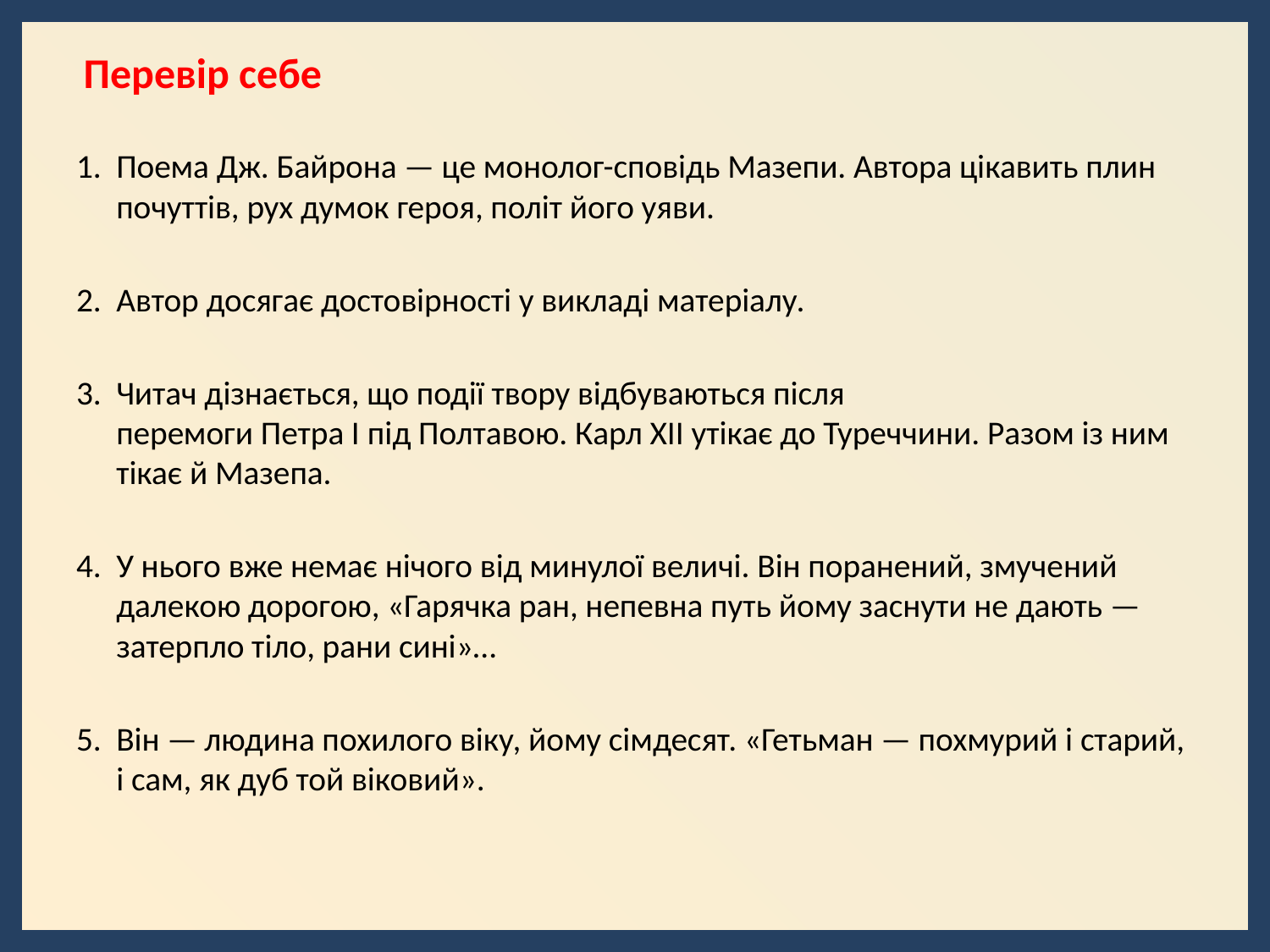

Перевір себе
Поема Дж. Байрона — це монолог-сповідь Мазепи. Автора цікавить плин почуттів, рух думок героя, політ його уяви.

Автор досягає достовірності у викладі матеріалу.

Читач дізнається, що події твору відбуваються після 
перемоги Петра I під Полтавою. Карл XII утікає до Туреччини. Разом із ним тікає й Мазепа.

У нього вже немає нічого від минулої величі. Він поранений, змучений далекою дорогою, «Гарячка ран, непевна путь йому заснути не дають — затерпло тіло, рани сині»…

Він — людина похилого віку, йому сімдесят. «Гетьман — похмурий і старий, і сам, як дуб той віковий».